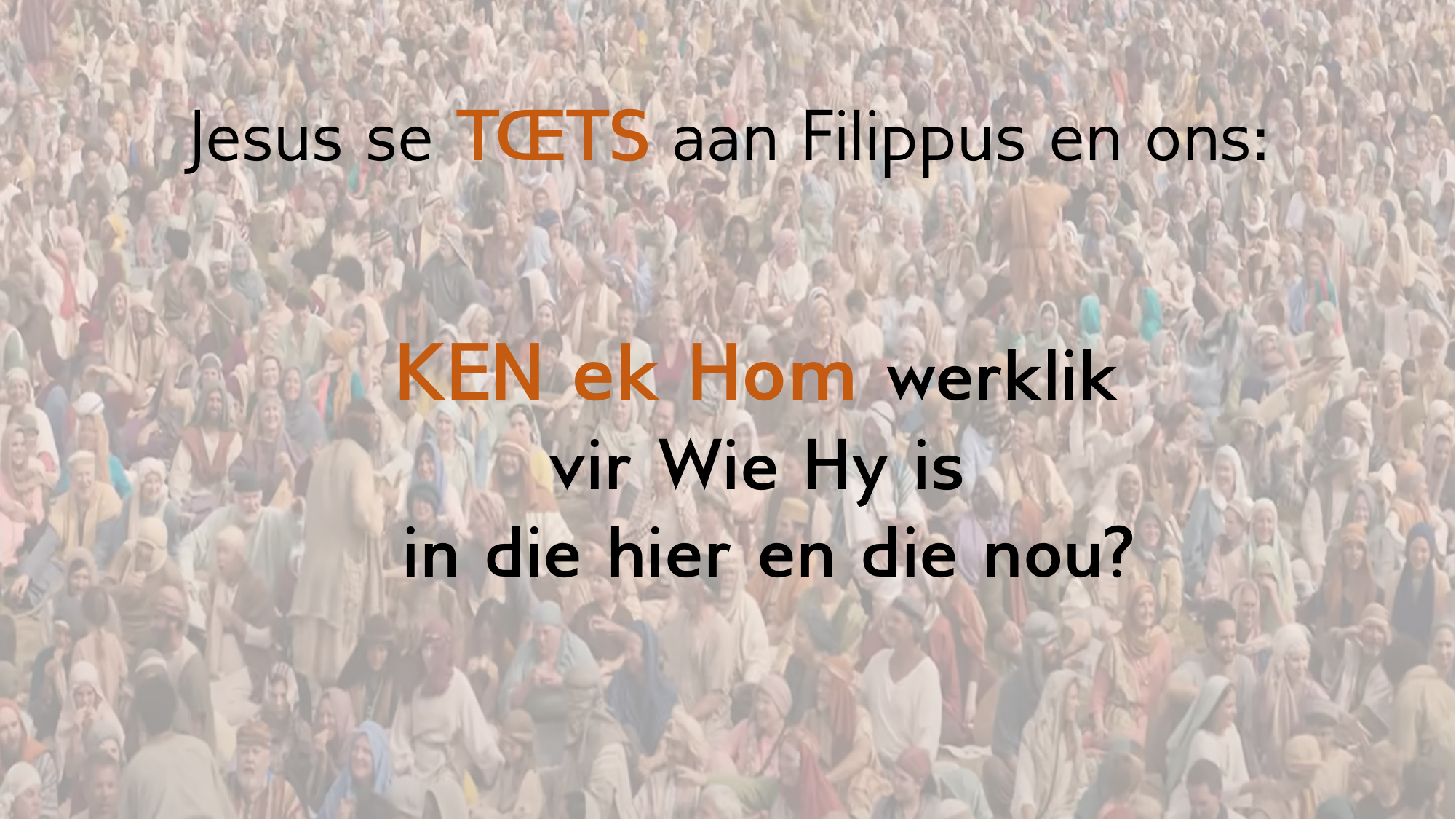

Jesus se TOETS aan Filippus en ons:
KEN ek Hom werklik
vir Wie Hy is
in die hier en die nou?